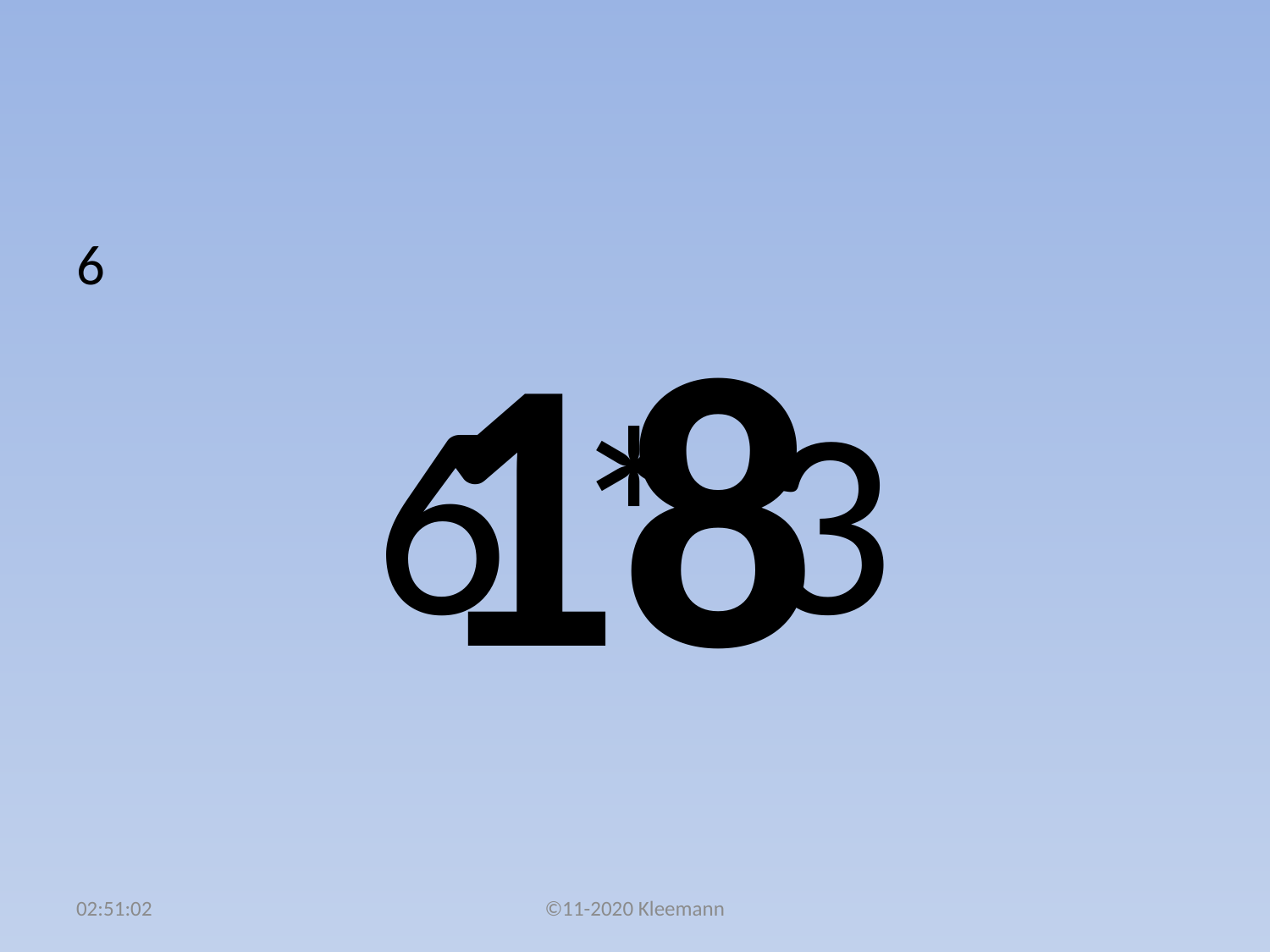

#
6
6 * 3
18
02:51:02
©11-2020 Kleemann